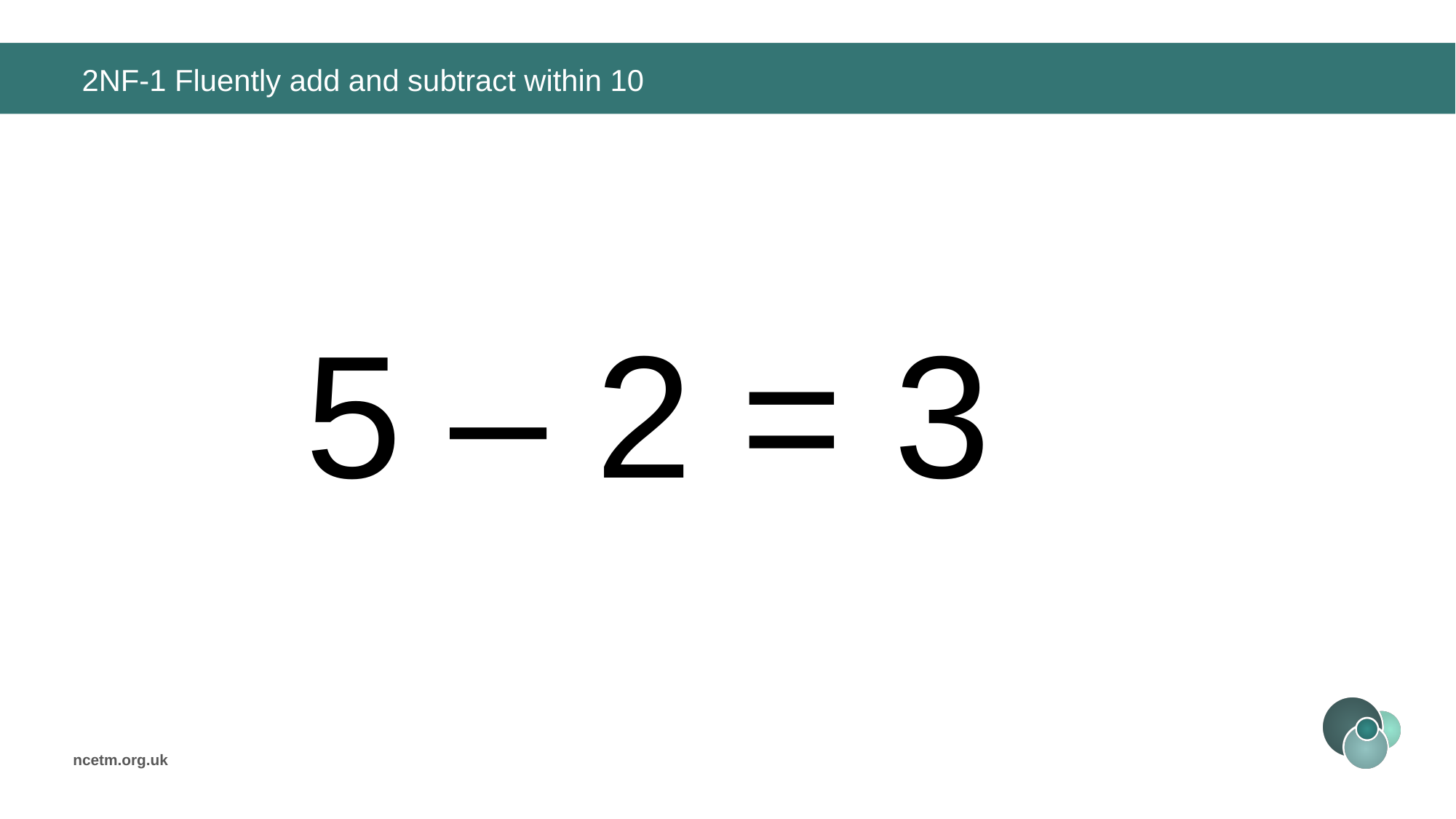

# 2NF-1 Fluently add and subtract within 10
5 – 2 =
3